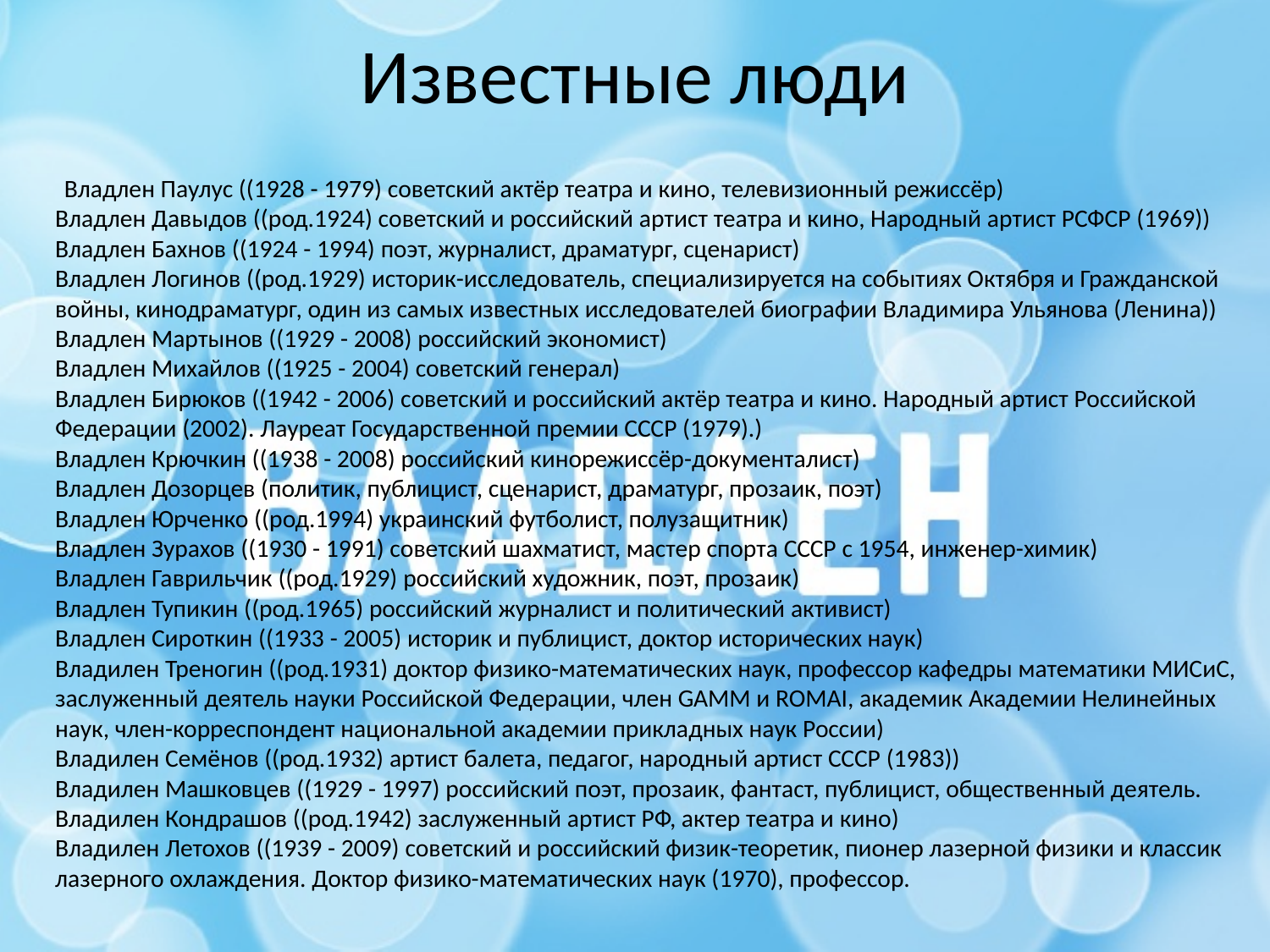

# Известные люди
         Владлен Паулус ((1928 - 1979) советский актёр театра и кино, телевизионный режиссёр)
Владлен Давыдов ((род.1924) советский и российский артист театра и кино, Народный артист РСФСР (1969))
Владлен Бахнов ((1924 - 1994) поэт, журналист, драматург, сценарист)
Владлен Логинов ((род.1929) историк-исследователь, специализируется на событиях Октября и Гражданской войны, кинодраматург, один из самых известных исследователей биографии Владимира Ульянова (Ленина)) 
Владлен Мартынов ((1929 - 2008) российский экономист)
Владлен Михайлов ((1925 - 2004) советский генерал)
Владлен Бирюков ((1942 - 2006) советский и российский актёр театра и кино. Народный артист Российской Федерации (2002). Лауреат Государственной премии СССР (1979).)
Владлен Крючкин ((1938 - 2008) российский кинорежиссёр-документалист)
Владлен Дозорцев (политик, публицист, сценарист, драматург, прозаик, поэт)
Владлен Юрченко ((род.1994) украинский футболист, полузащитник)
Владлен Зурахов ((1930 - 1991) советский шахматист, мастер спорта СССР с 1954, инженер-химик)
Владлен Гаврильчик ((род.1929) российский художник, поэт, прозаик)
Владлен Тупикин ((род.1965) российский журналист и политический активист)
Владлен Сироткин ((1933 - 2005) историк и публицист, доктор исторических наук)
Владилен Треногин ((род.1931) доктор физико-математических наук, профессор кафедры математики МИСиС, заслуженный деятель науки Российской Федерации, член GAMM и ROMAI, академик Академии Нелинейных наук, член-корреспондент национальной академии прикладных наук России)
Владилен Семёнов ((род.1932) артист балета, педагог, народный артист СССР (1983))
Владилен Машковцев ((1929 - 1997) российский поэт, прозаик, фантаст, публицист, общественный деятель.
Владилен Кондрашов ((род.1942) заслуженный артист РФ, актер театра и кино)
Владилен Летохов ((1939 - 2009) советский и российский физик-теоретик, пионер лазерной физики и классик лазерного охлаждения. Доктор физико-математических наук (1970), профессор.